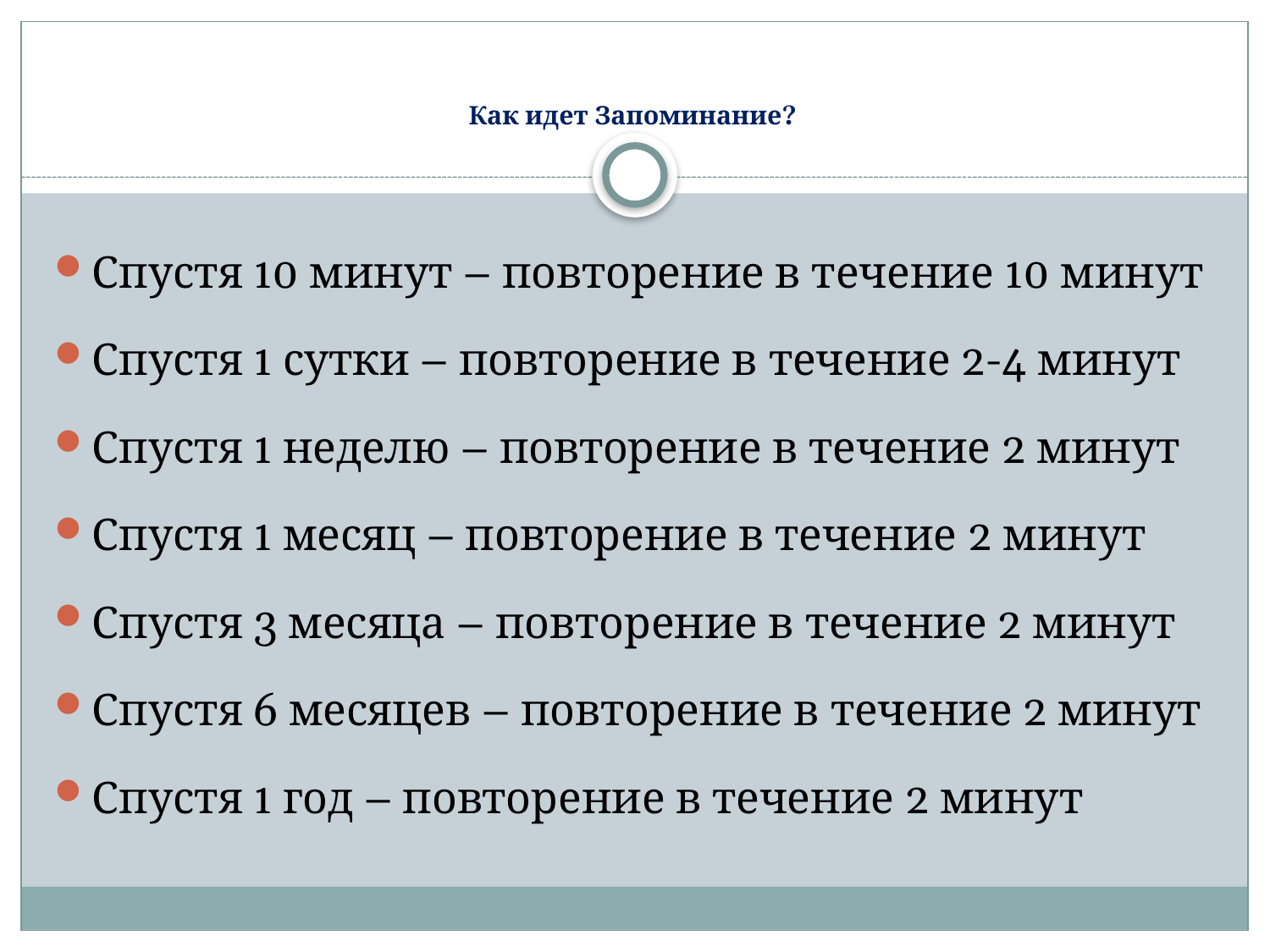

# Как идет Запоминание?
Спустя 10 минут – повторение в течение 10 минут
Спустя 1 сутки – повторение в течение 2-4 минут
Спустя 1 неделю – повторение в течение 2 минут
Спустя 1 месяц – повторение в течение 2 минут
Спустя 3 месяца – повторение в течение 2 минут
Спустя 6 месяцев – повторение в течение 2 минут
Спустя 1 год – повторение в течение 2 минут